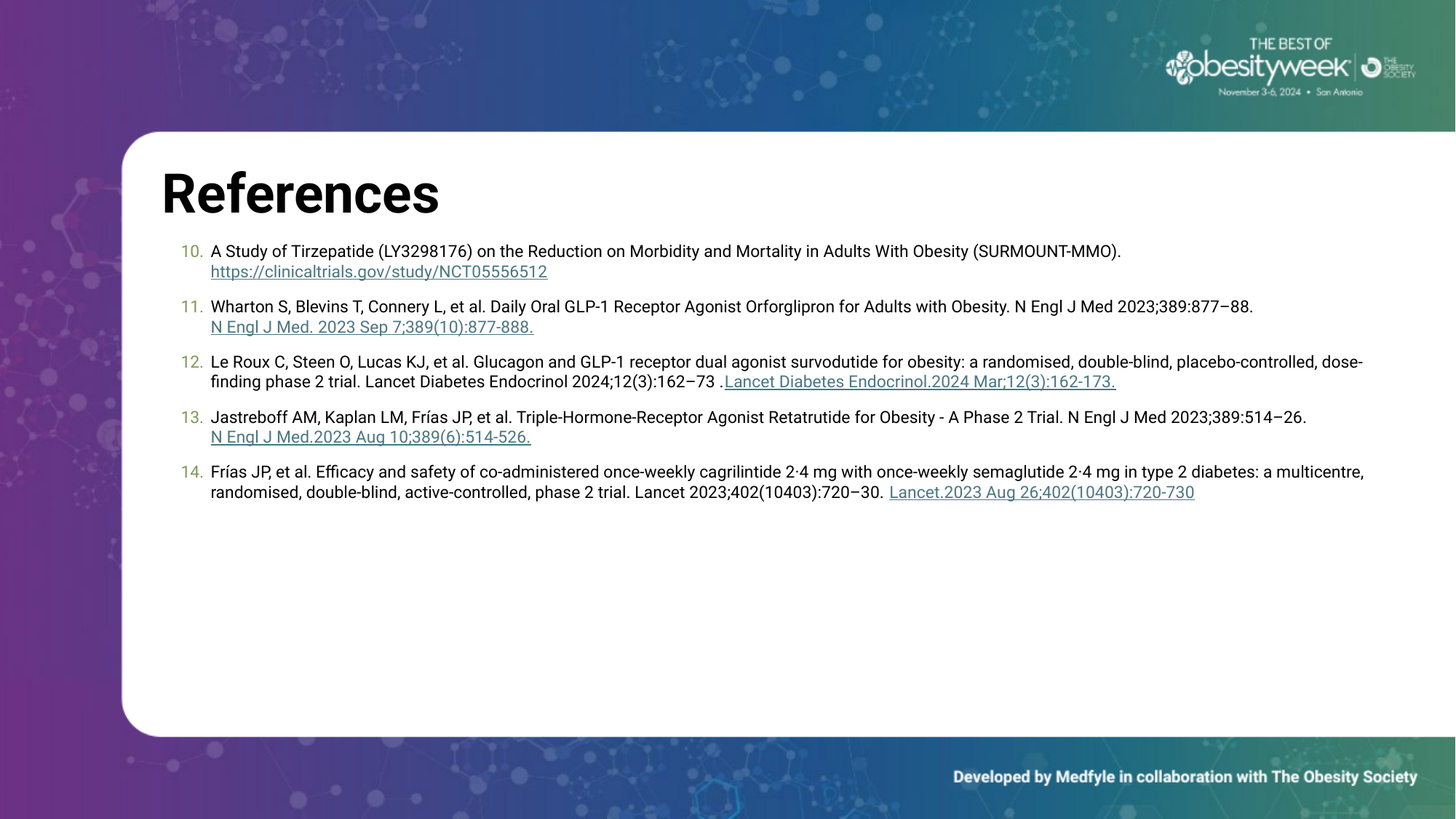

# References
A Study of Tirzepatide (LY3298176) on the Reduction on Morbidity and Mortality in Adults With Obesity (SURMOUNT-MMO). https://clinicaltrials.gov/study/NCT05556512
Wharton S, Blevins T, Connery L, et al. Daily Oral GLP-1 Receptor Agonist Orforglipron for Adults with Obesity. N Engl J Med 2023;389:877–88. N Engl J Med. 2023 Sep 7;389(10):877-888.
Le Roux C, Steen O, Lucas KJ, et al. Glucagon and GLP-1 receptor dual agonist survodutide for obesity: a randomised, double-blind, placebo-controlled, dose-finding phase 2 trial. Lancet Diabetes Endocrinol 2024;12(3):162–73 .Lancet Diabetes Endocrinol.2024 Mar;12(3):162-173.
Jastreboff AM, Kaplan LM, Frías JP, et al. Triple-Hormone-Receptor Agonist Retatrutide for Obesity - A Phase 2 Trial. N Engl J Med 2023;389:514–26. N Engl J Med.2023 Aug 10;389(6):514-526.
Frías JP, et al. Efficacy and safety of co-administered once-weekly cagrilintide 2·4 mg with once-weekly semaglutide 2·4 mg in type 2 diabetes: a multicentre, randomised, double-blind, active-controlled, phase 2 trial. Lancet 2023;402(10403):720–30. Lancet.2023 Aug 26;402(10403):720-730